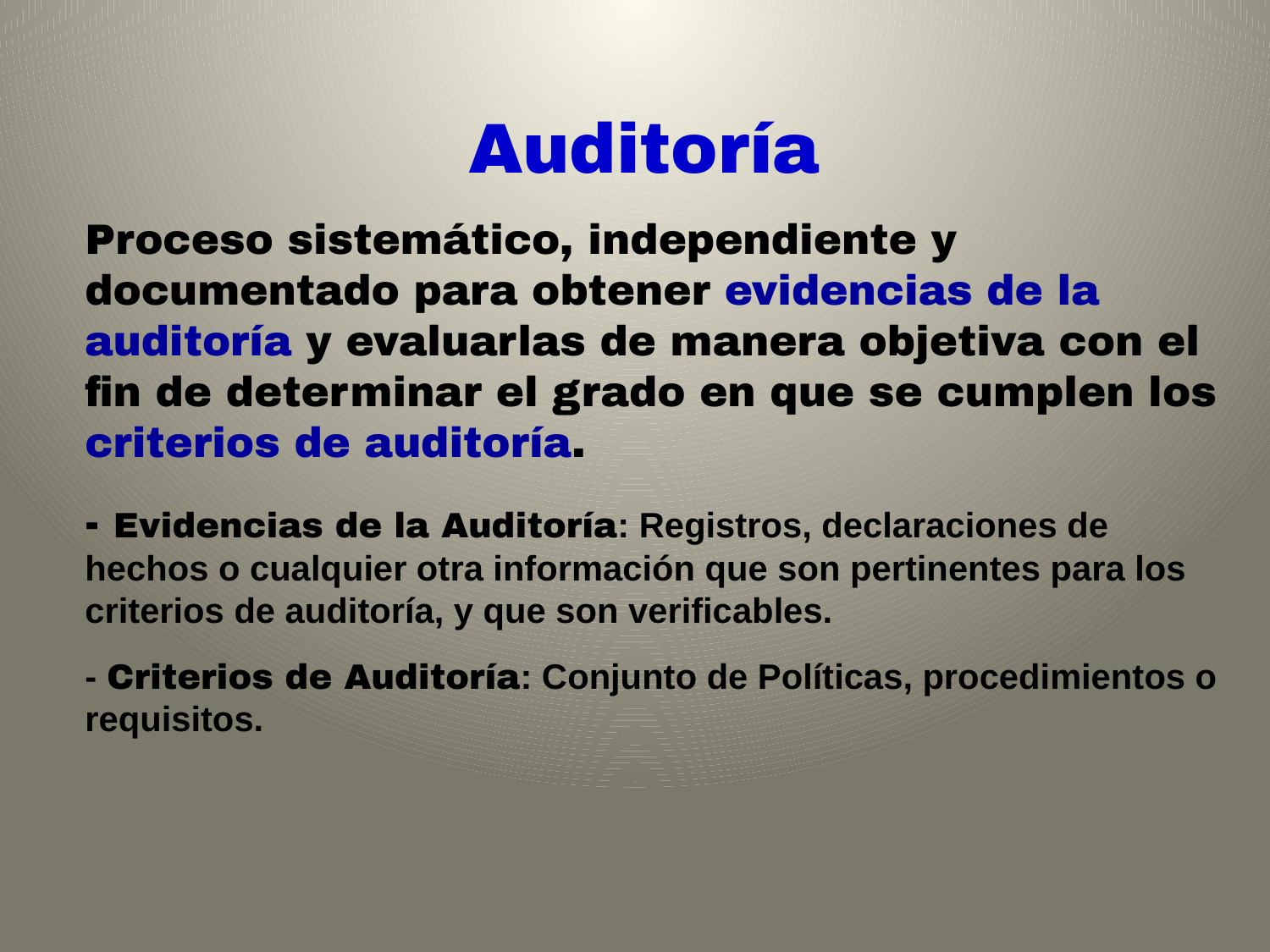

Auditoría

	Proceso sistemático, independiente y documentado para obtener evidencias de la auditoría y evaluarlas de manera objetiva con el fin de determinar el grado en que se cumplen los criterios de auditoría.

	- Evidencias de la Auditoría: Registros, declaraciones de hechos o cualquier otra información que son pertinentes para los criterios de auditoría, y que son verificables.

	- Criterios de Auditoría: Conjunto de Políticas, procedimientos o requisitos.